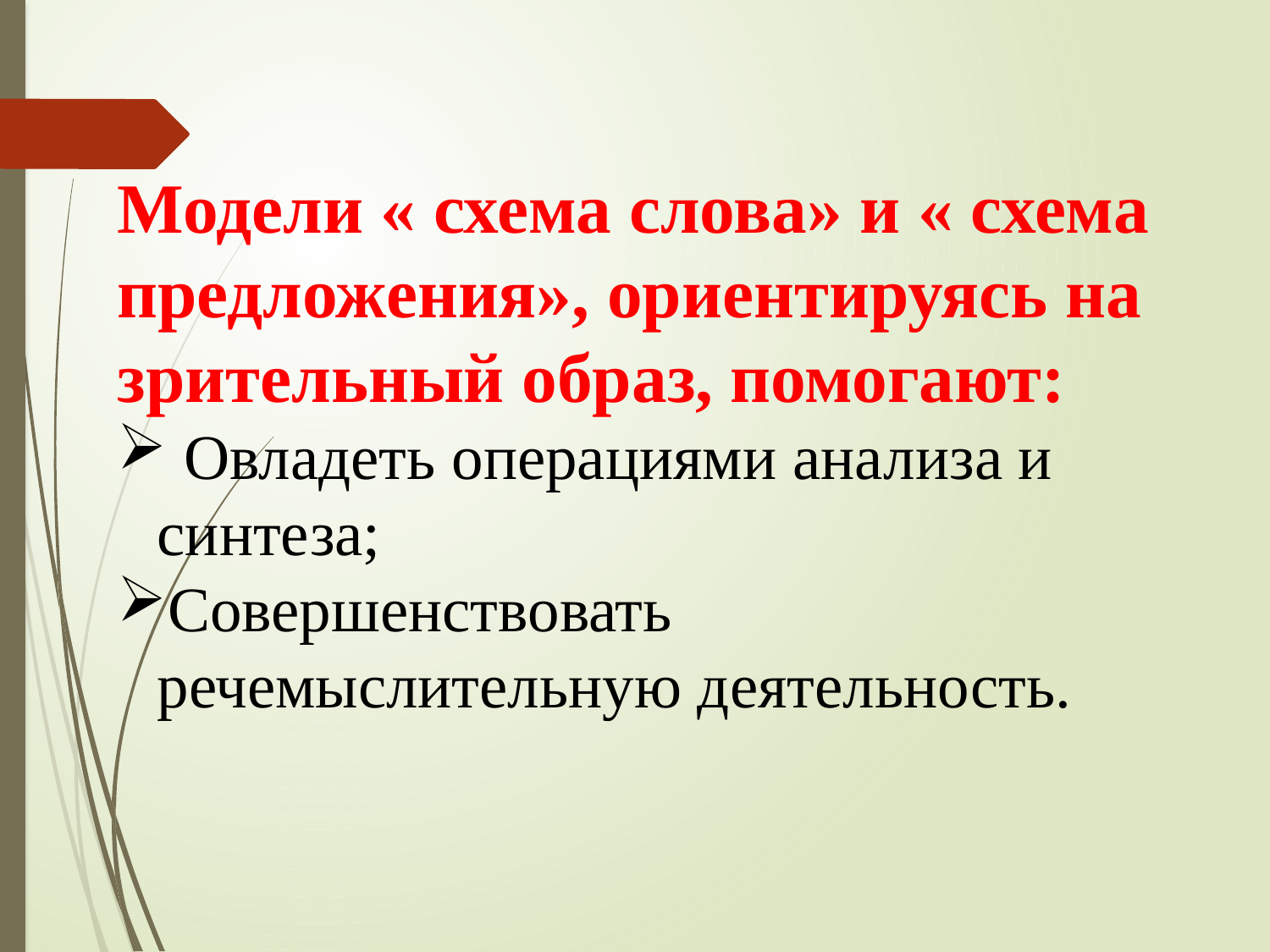

Модели « схема слова» и « схема предложения», ориентируясь на зрительный образ, помогают:
 Овладеть операциями анализа и синтеза;
Совершенствовать речемыслительную деятельность.